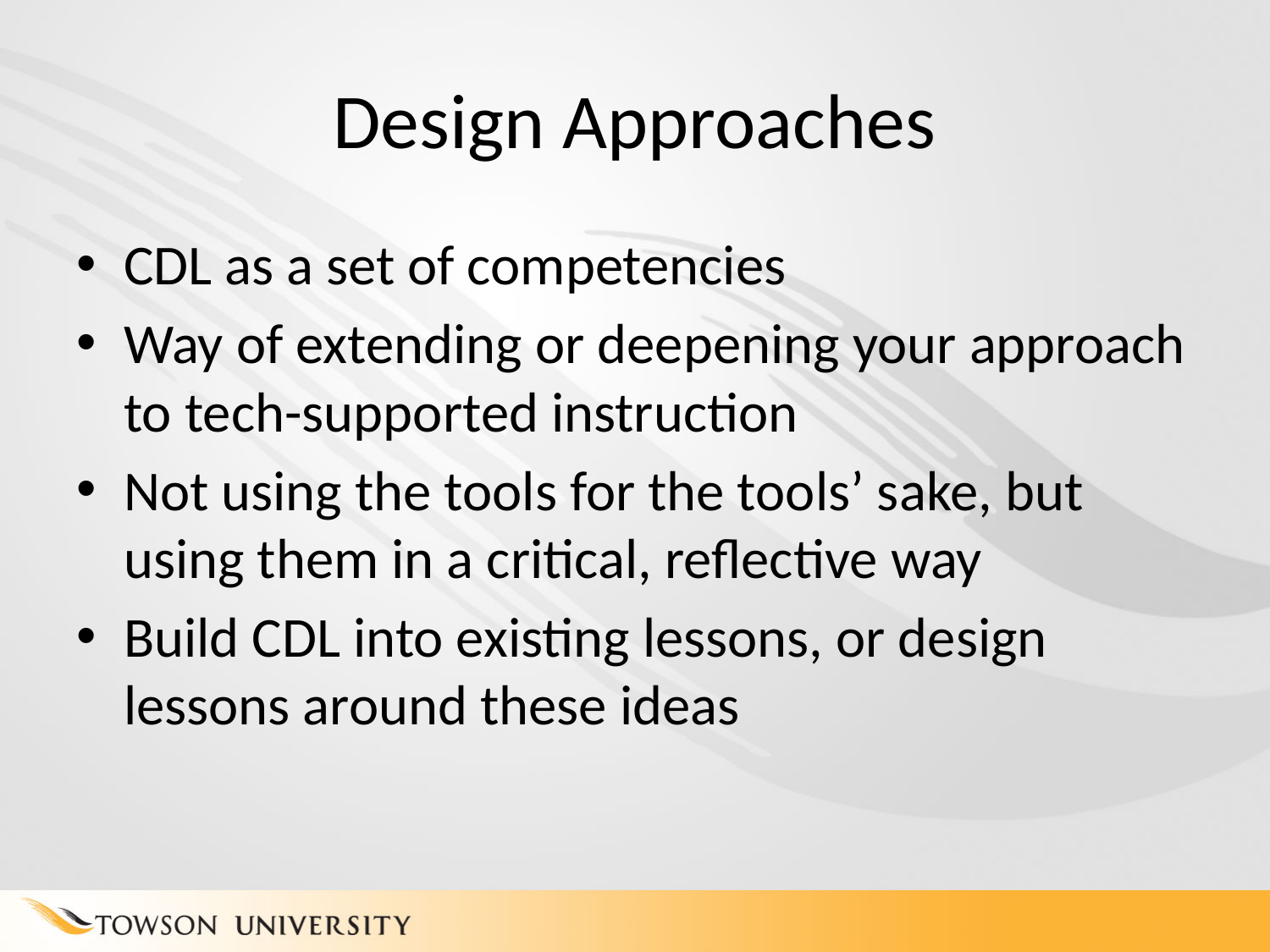

# Design Approaches
CDL as a set of competencies
Way of extending or deepening your approach to tech-supported instruction
Not using the tools for the tools’ sake, but using them in a critical, reflective way
Build CDL into existing lessons, or design lessons around these ideas